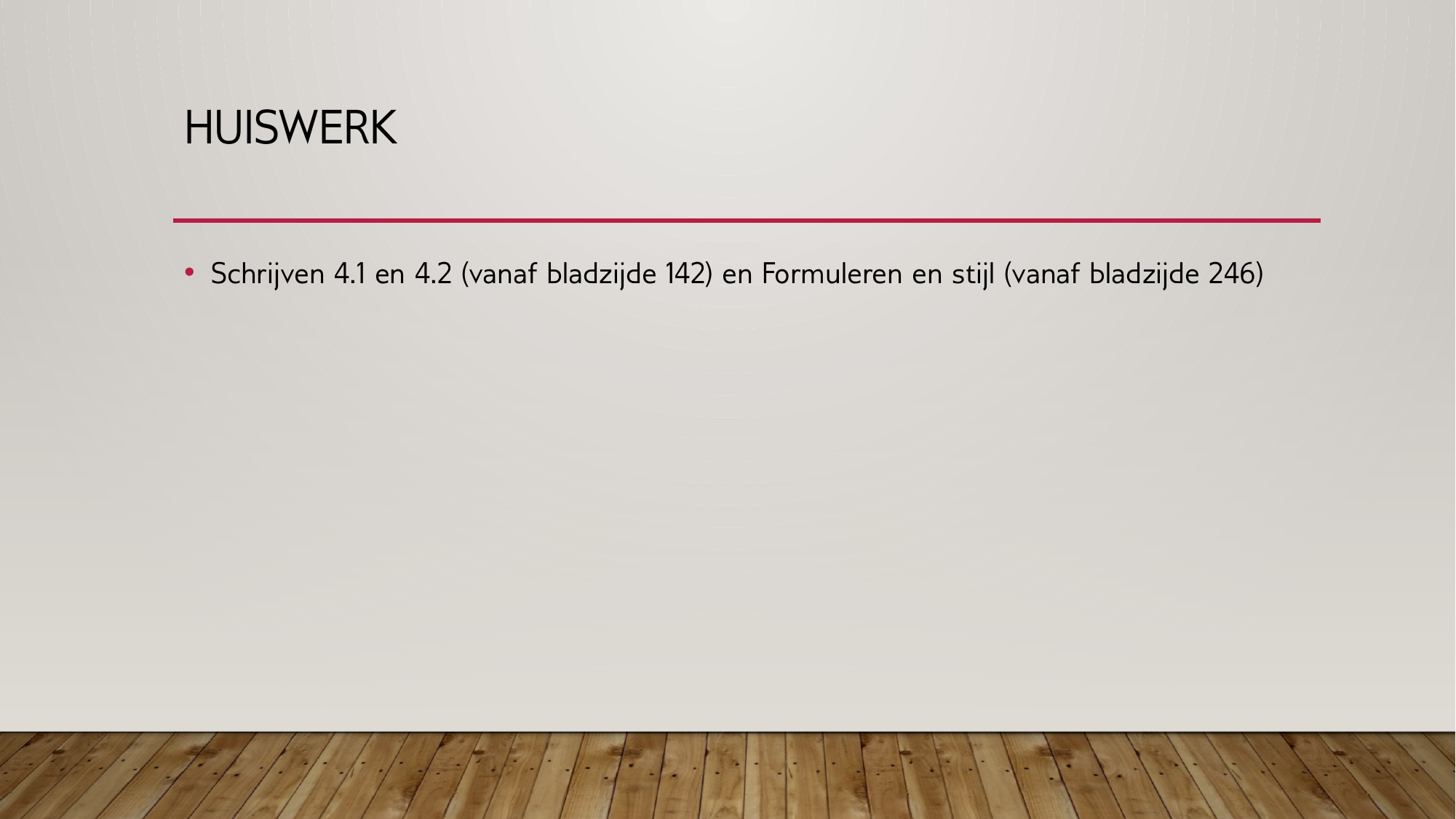

# Huiswerk
Schrijven 4.1 en 4.2 (vanaf bladzijde 142) en Formuleren en stijl (vanaf bladzijde 246)